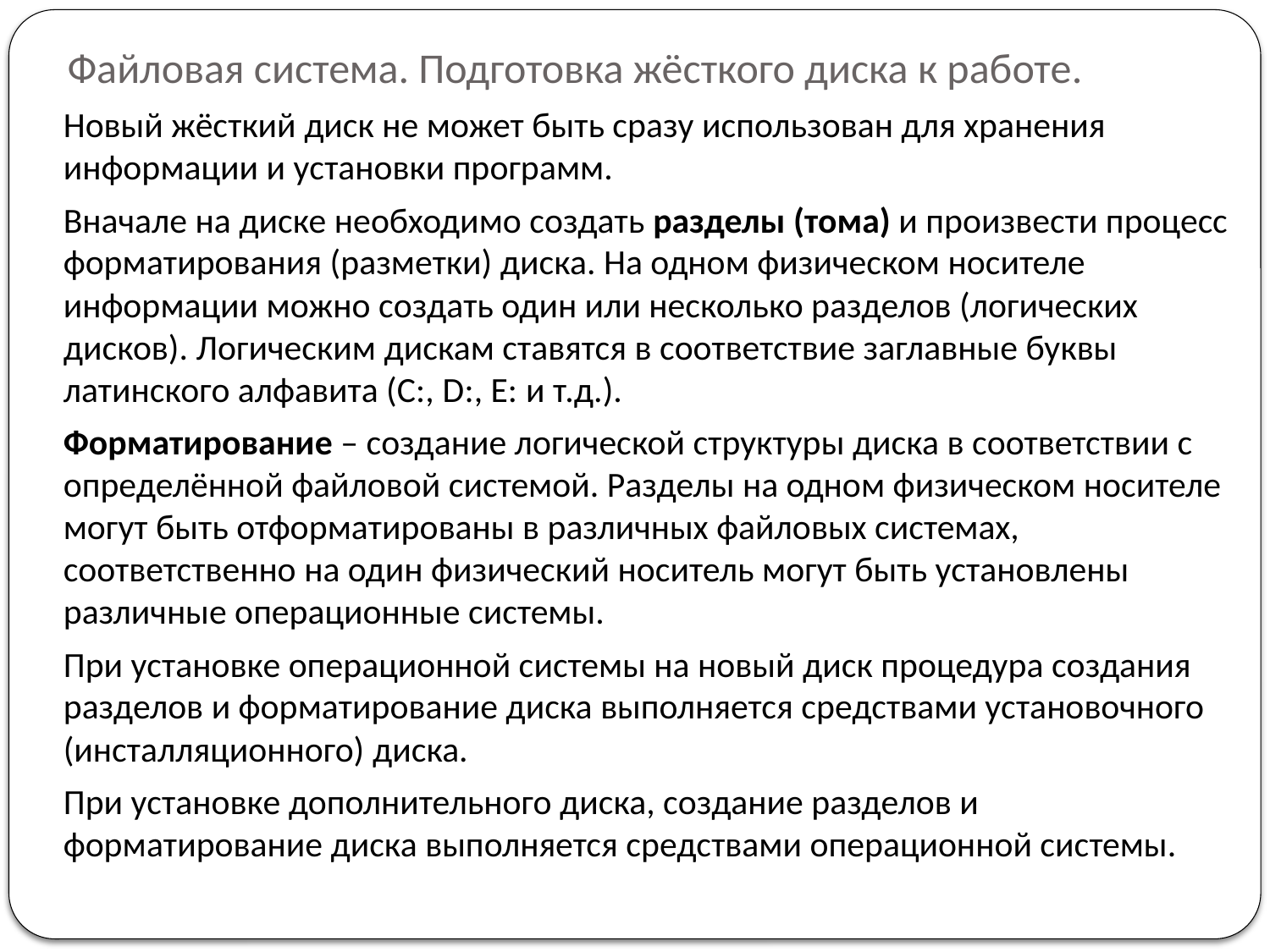

# Файловая система. Подготовка жёсткого диска к работе.
	Новый жёсткий диск не может быть сразу использован для хранения информации и установки программ.
	Вначале на диске необходимо создать разделы (тома) и произвести процесс форматирования (разметки) диска. На одном физическом носителе информации можно создать один или несколько разделов (логических дисков). Логическим дискам ставятся в соответствие заглавные буквы латинского алфавита (С:, D:, E: и т.д.).
	Форматирование – создание логической структуры диска в соответствии с определённой файловой системой. Разделы на одном физическом носителе могут быть отформатированы в различных файловых системах, соответственно на один физический носитель могут быть установлены различные операционные системы.
	При установке операционной системы на новый диск процедура создания разделов и форматирование диска выполняется средствами установочного (инсталляционного) диска.
	При установке дополнительного диска, создание разделов и форматирование диска выполняется средствами операционной системы.